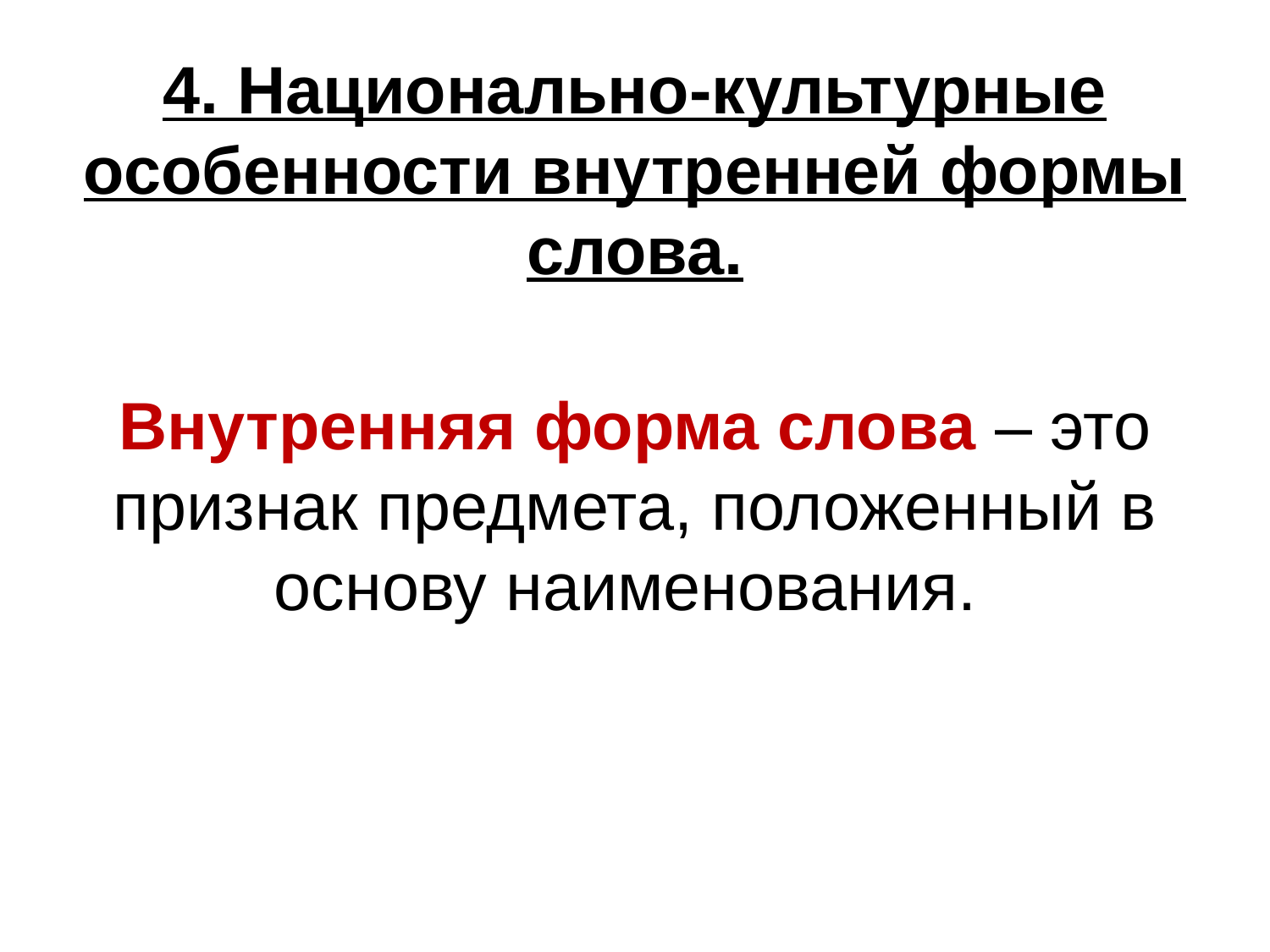

# 4. Национально-культурные особенности внутренней формы слова.
Внутренняя форма слова – это признак предмета, положенный в основу наименования.